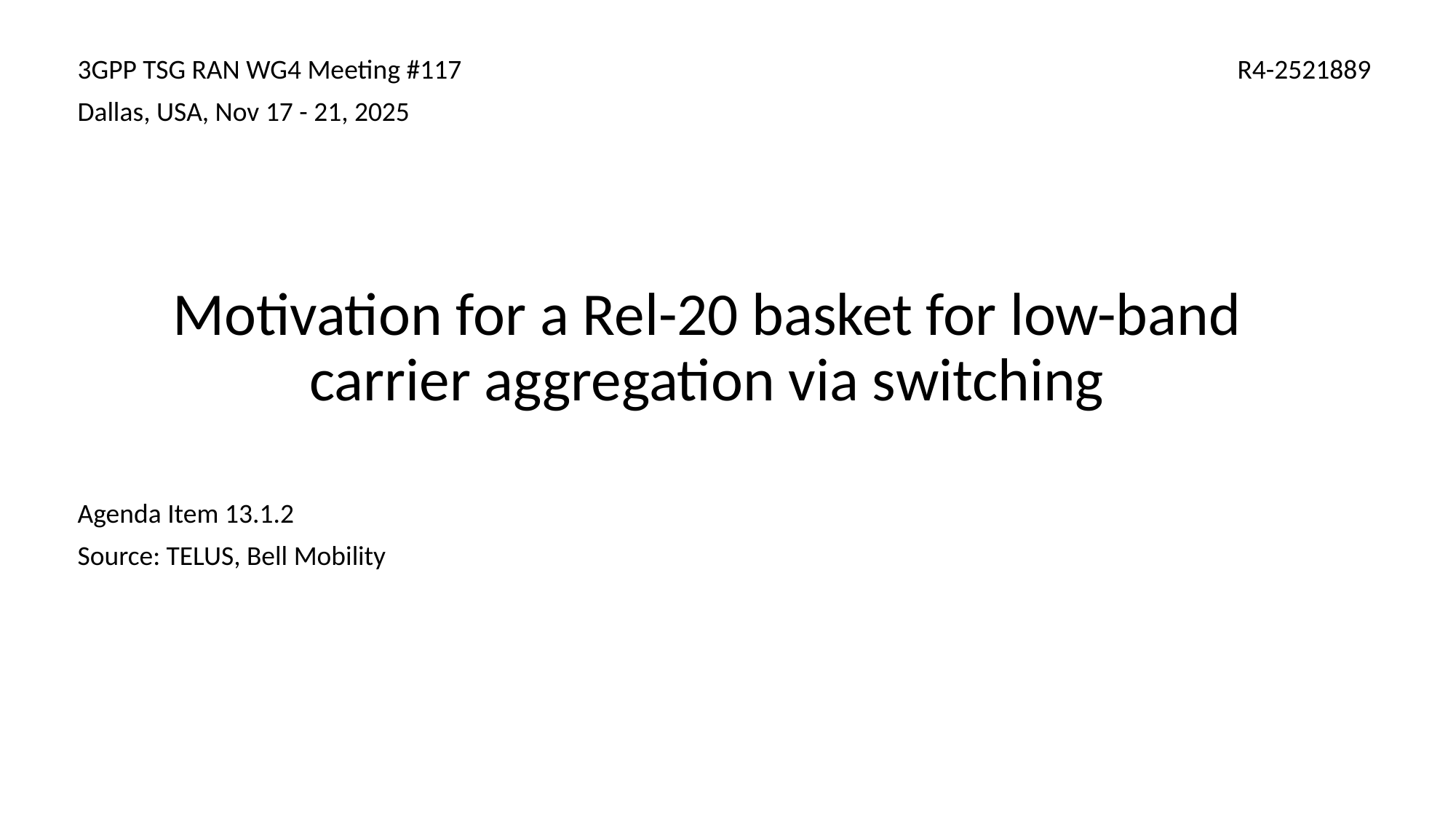

3GPP TSG RAN WG4 Meeting #117
Dallas, USA, Nov 17 - 21, 2025
R4-2521889
# Motivation for a Rel-20 basket for low-band carrier aggregation via switching
Agenda Item 13.1.2
Source: TELUS, Bell Mobility